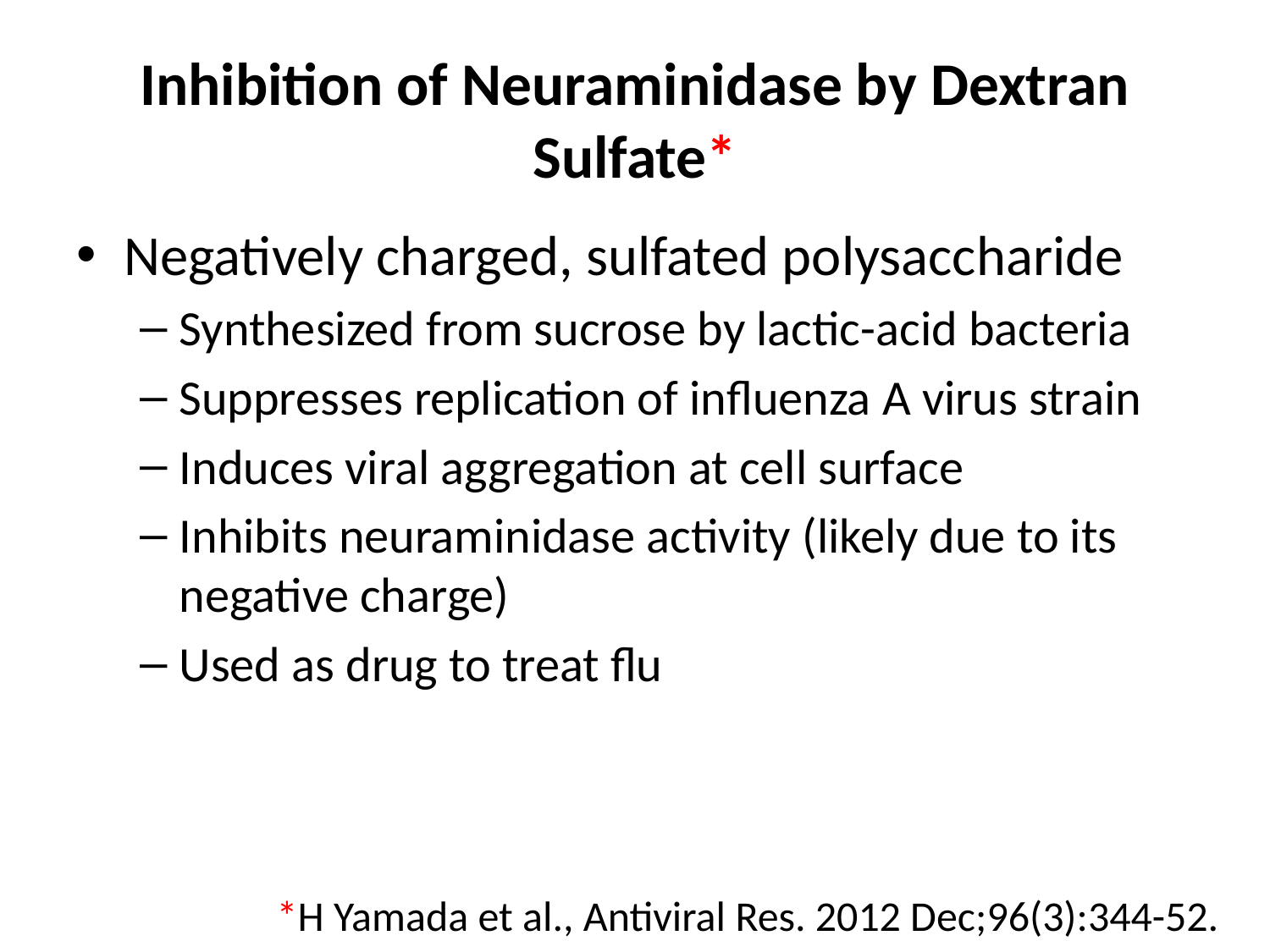

# Inhibition of Neuraminidase by Dextran Sulfate*
Negatively charged, sulfated polysaccharide
Synthesized from sucrose by lactic-acid bacteria
Suppresses replication of influenza A virus strain
Induces viral aggregation at cell surface
Inhibits neuraminidase activity (likely due to its negative charge)
Used as drug to treat flu

*H Yamada et al., Antiviral Res. 2012 Dec;96(3):344-52.